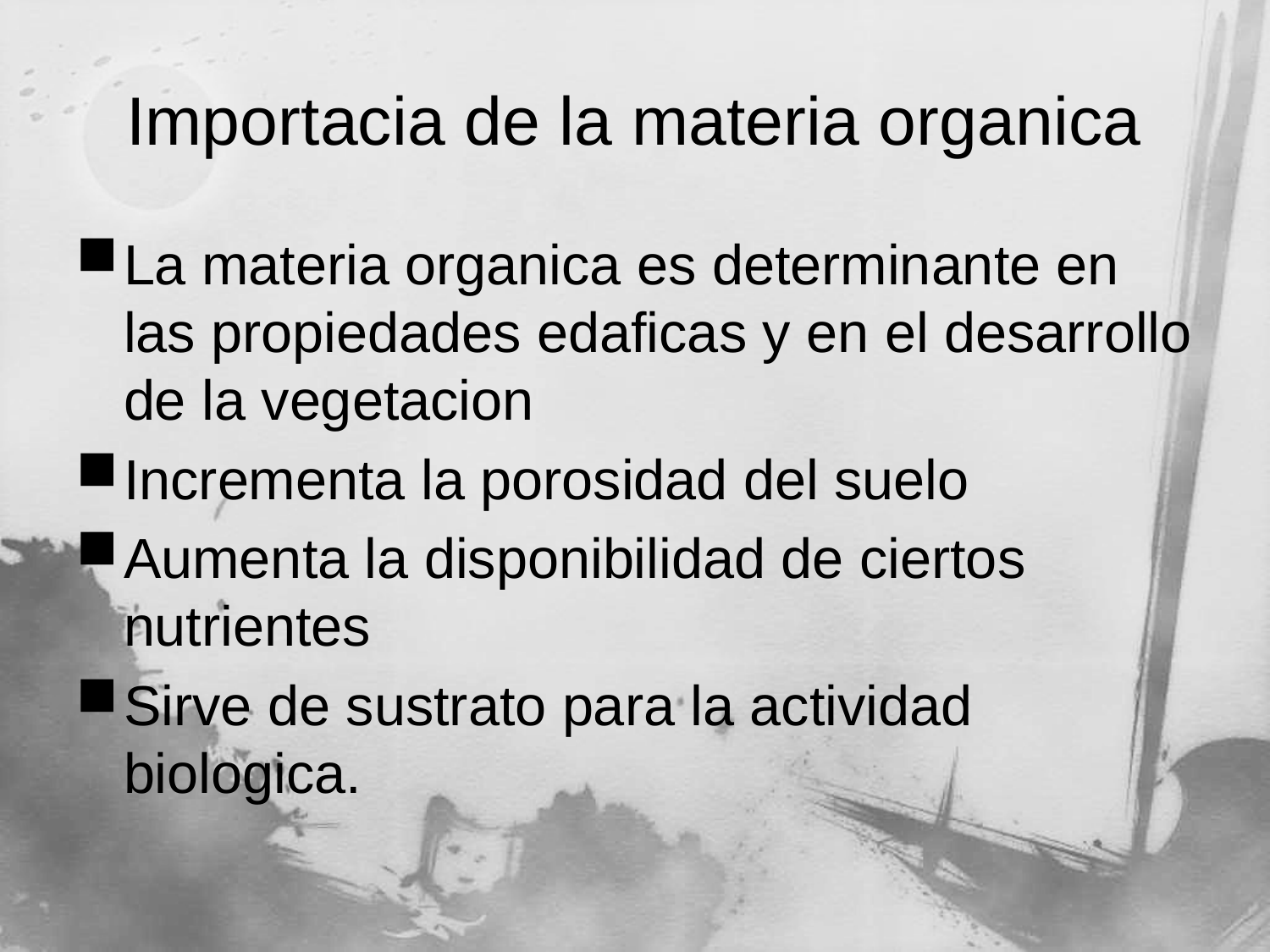

# Importacia de la materia organica
La materia organica es determinante en las propiedades edaficas y en el desarrollo de la vegetacion
Incrementa la porosidad del suelo
Aumenta la disponibilidad de ciertos nutrientes
Sirve de sustrato para la actividad biologica.